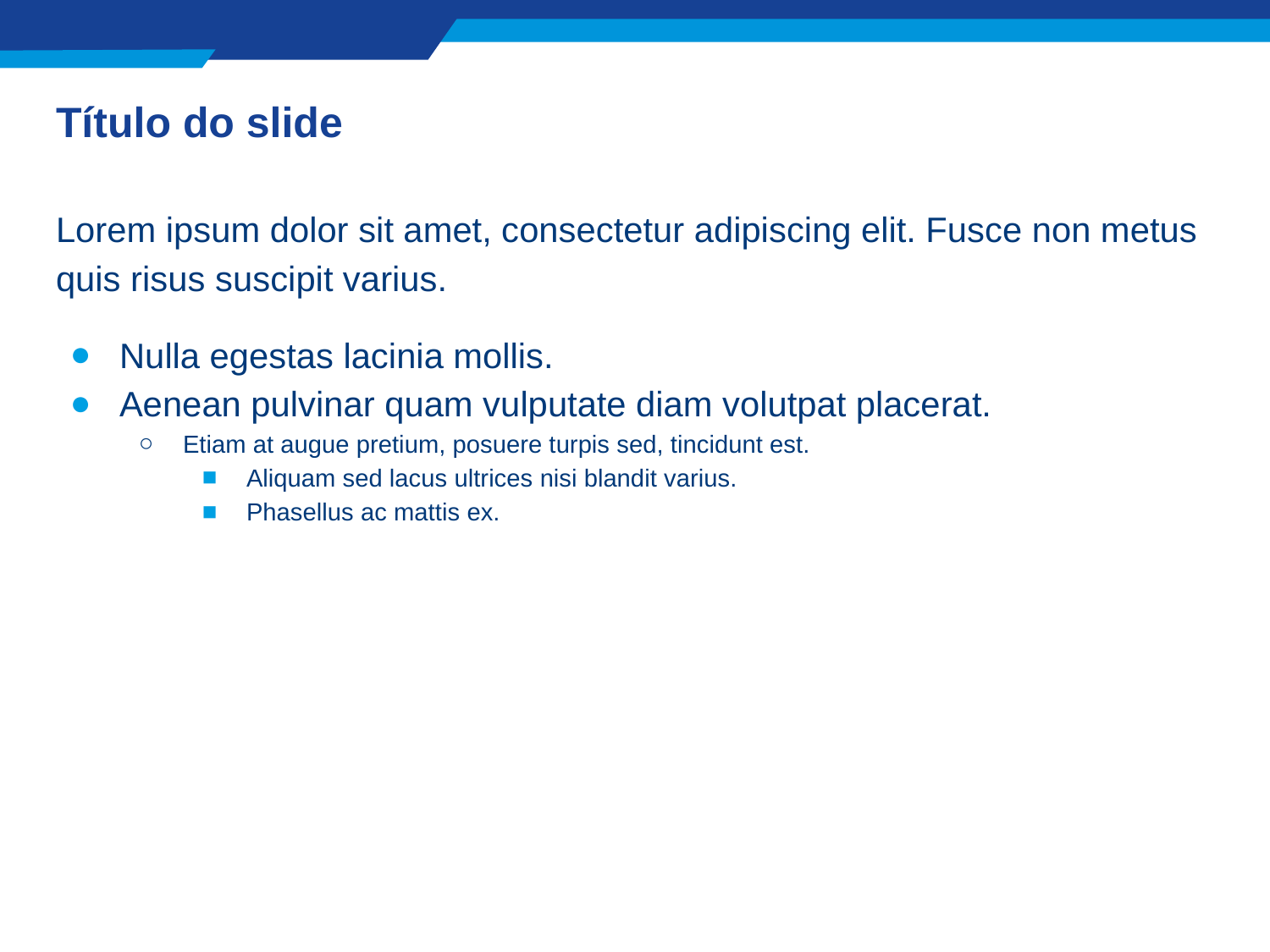

# Título do slide
Lorem ipsum dolor sit amet, consectetur adipiscing elit. Fusce non metus quis risus suscipit varius.
Nulla egestas lacinia mollis.
Aenean pulvinar quam vulputate diam volutpat placerat.
Etiam at augue pretium, posuere turpis sed, tincidunt est.
Aliquam sed lacus ultrices nisi blandit varius.
Phasellus ac mattis ex.